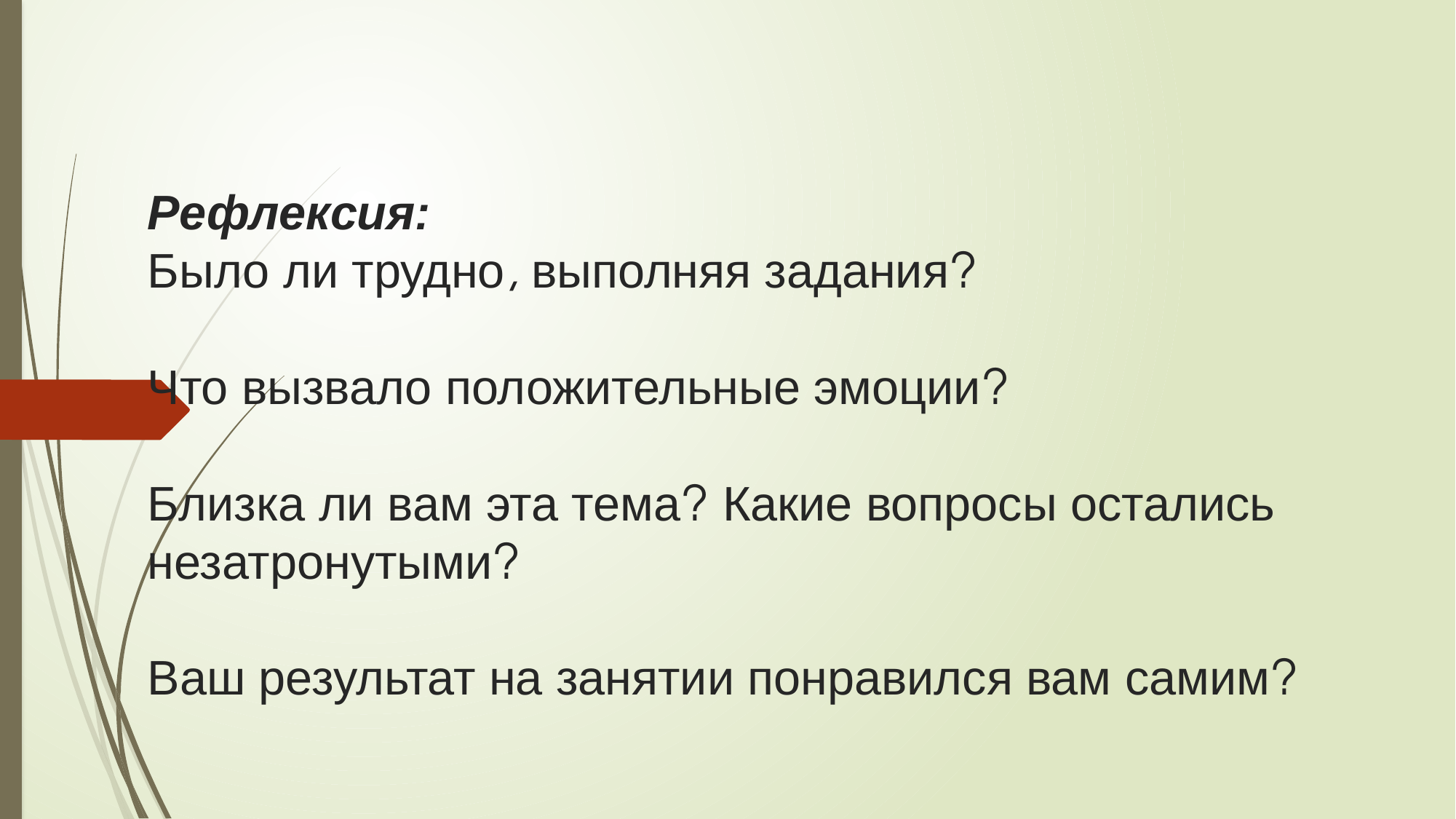

# Рефлексия: Было ли трудно, выполняя задания? Что вызвало положительные эмоции? Близка ли вам эта тема? Какие вопросы остались незатронутыми? Ваш результат на занятии понравился вам самим?